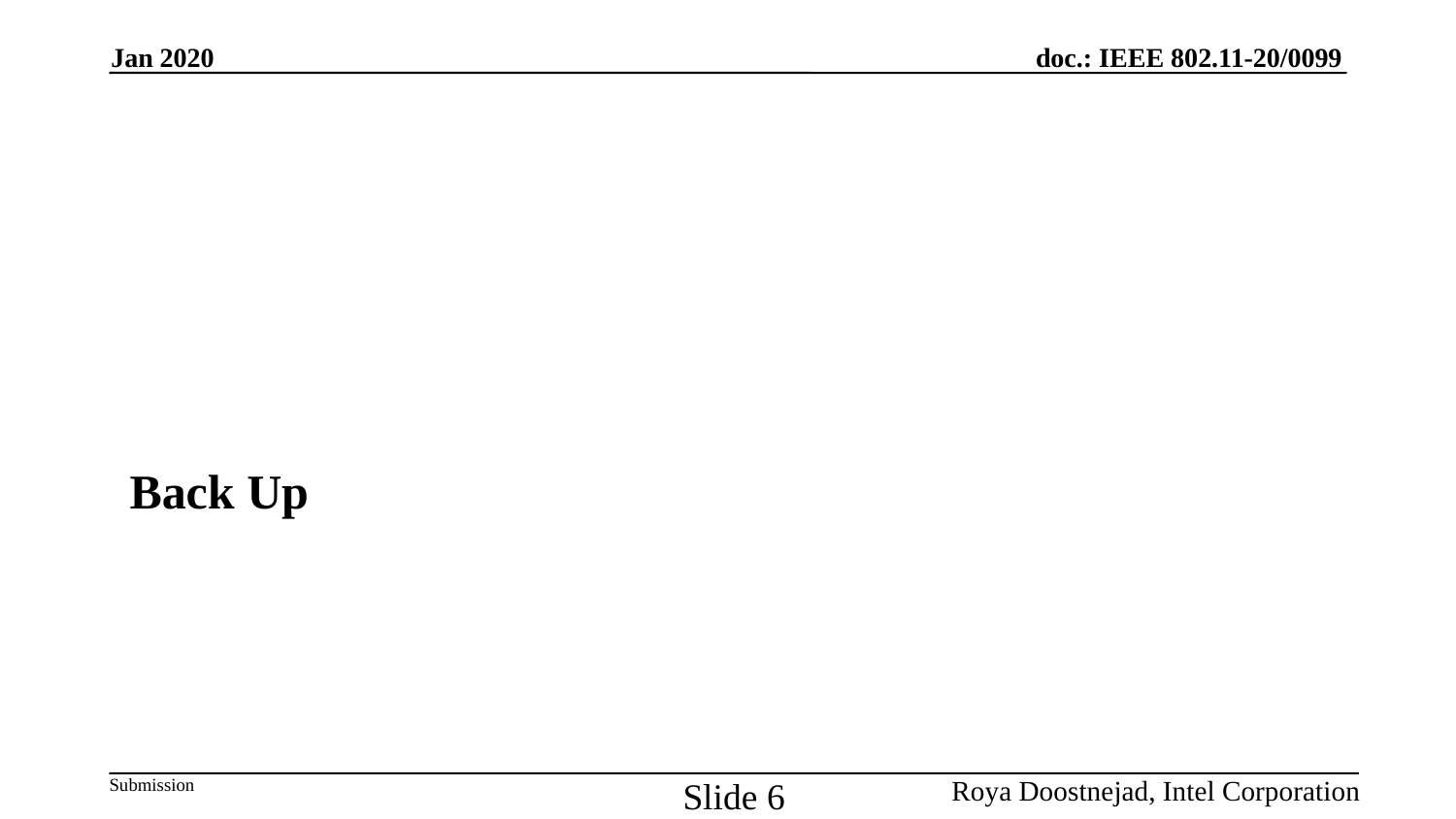

Jan 2020
Back Up
Slide 6
Roya Doostnejad, Intel Corporation